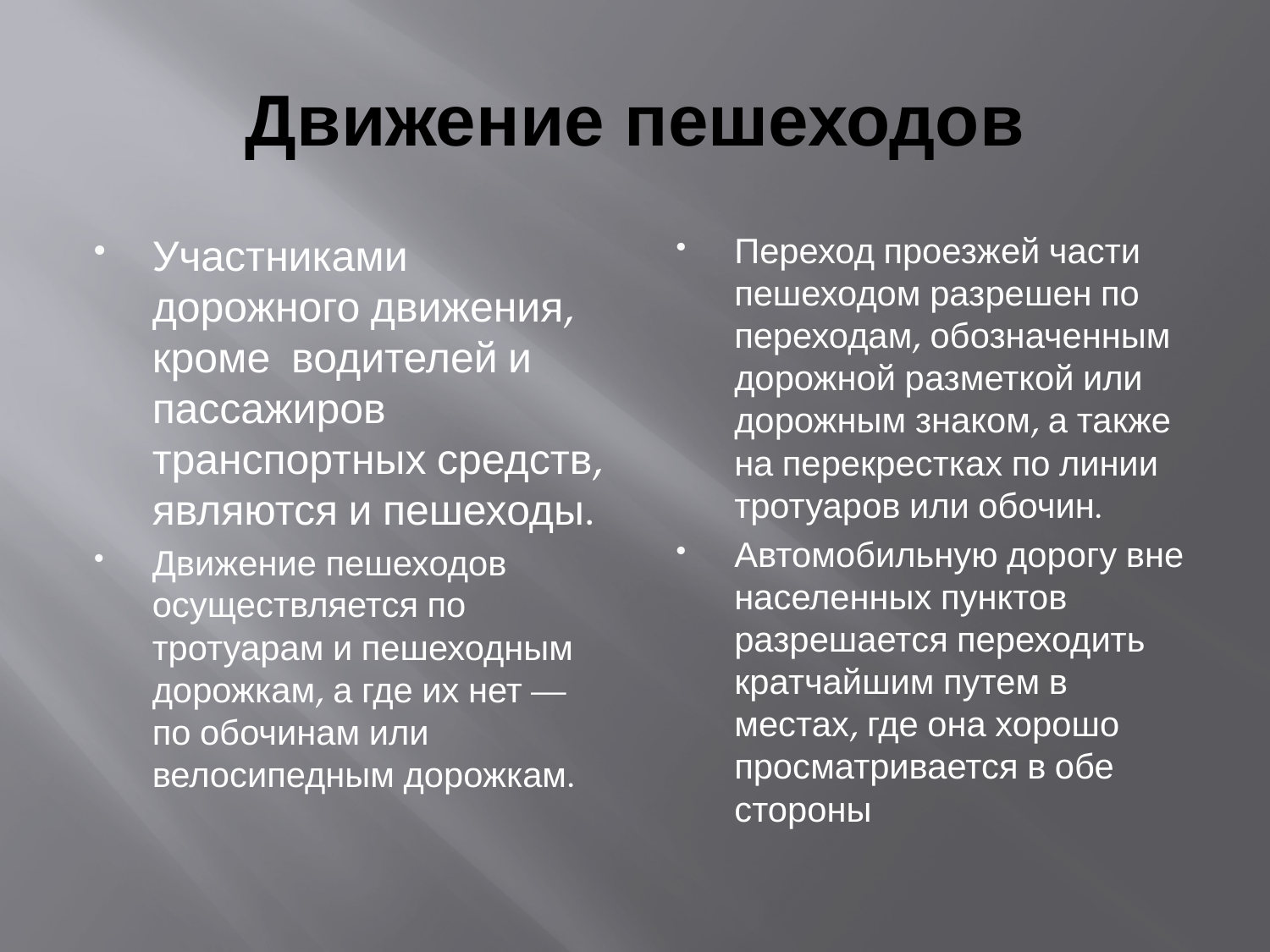

# Движение пешеходов
Участниками дорожного движения, кроме  водителей и пассажиров транспортных средств, являются и пешеходы.
Движение пешеходов осуществляется по тротуарам и пешеходным дорожкам, а где их нет — по обочинам или велосипедным дорожкам.
Переход проезжей части пешеходом разрешен по переходам, обозначенным дорожной разметкой или дорожным знаком, а также на перекрестках по линии тротуаров или обочин.
Автомобильную дорогу вне населенных пунктов разрешается переходить кратчайшим путем в местах, где она хорошо просматривается в обе стороны